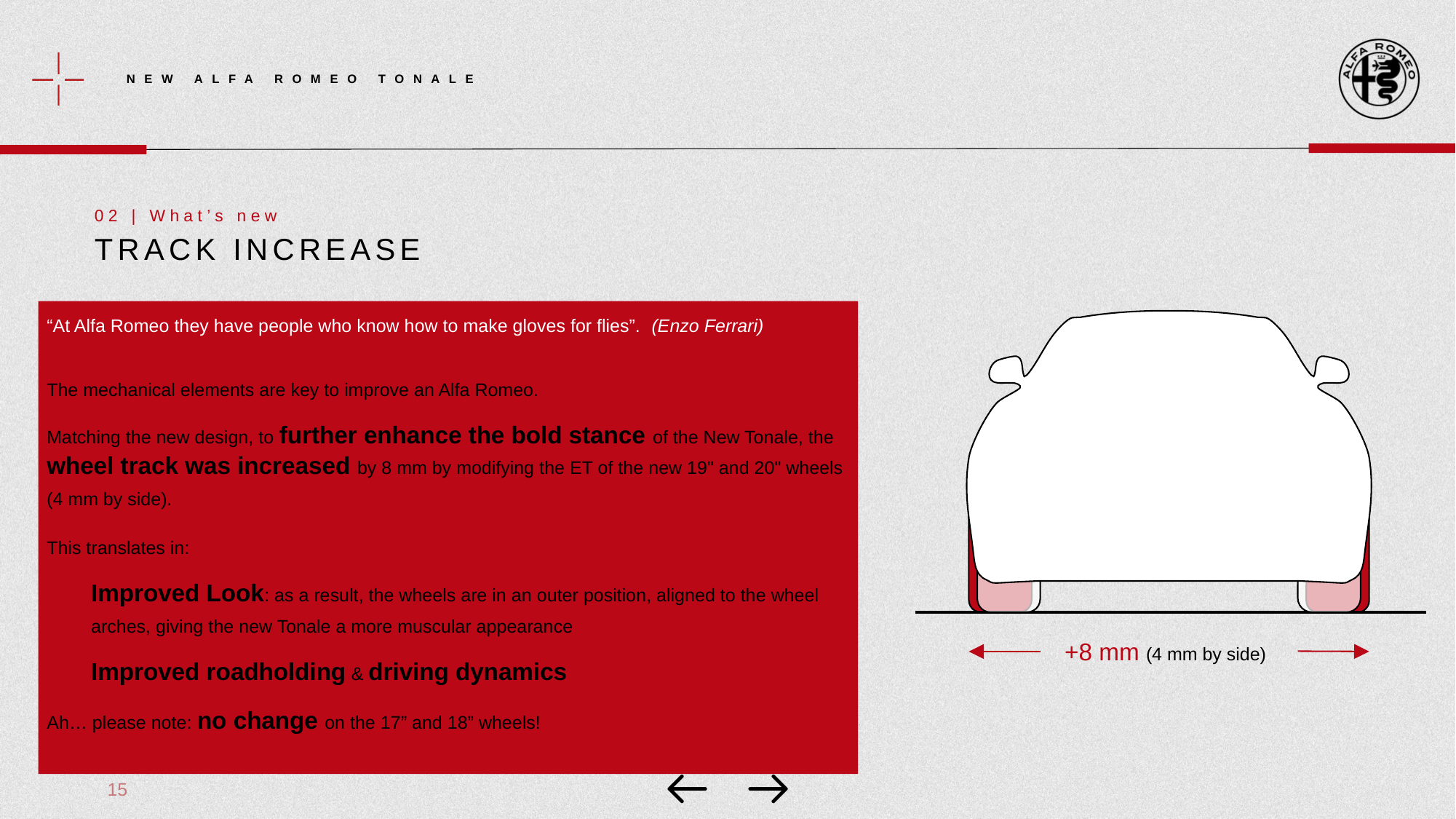

02 | What’s new
Track increase
“At Alfa Romeo they have people who know how to make gloves for flies”.  (Enzo Ferrari)

The mechanical elements are key to improve an Alfa Romeo.
Matching the new design, to further enhance the bold stance of the New Tonale, the wheel track was increased by 8 mm by modifying the ET of the new 19" and 20" wheels (4 mm by side).
This translates in:
Improved Look: as a result, the wheels are in an outer position, aligned to the wheel arches, giving the new Tonale a more muscular appearance
Improved roadholding & driving dynamics
Ah… please note: no change on the 17” and 18” wheels!

+8 mm (4 mm by side)
15